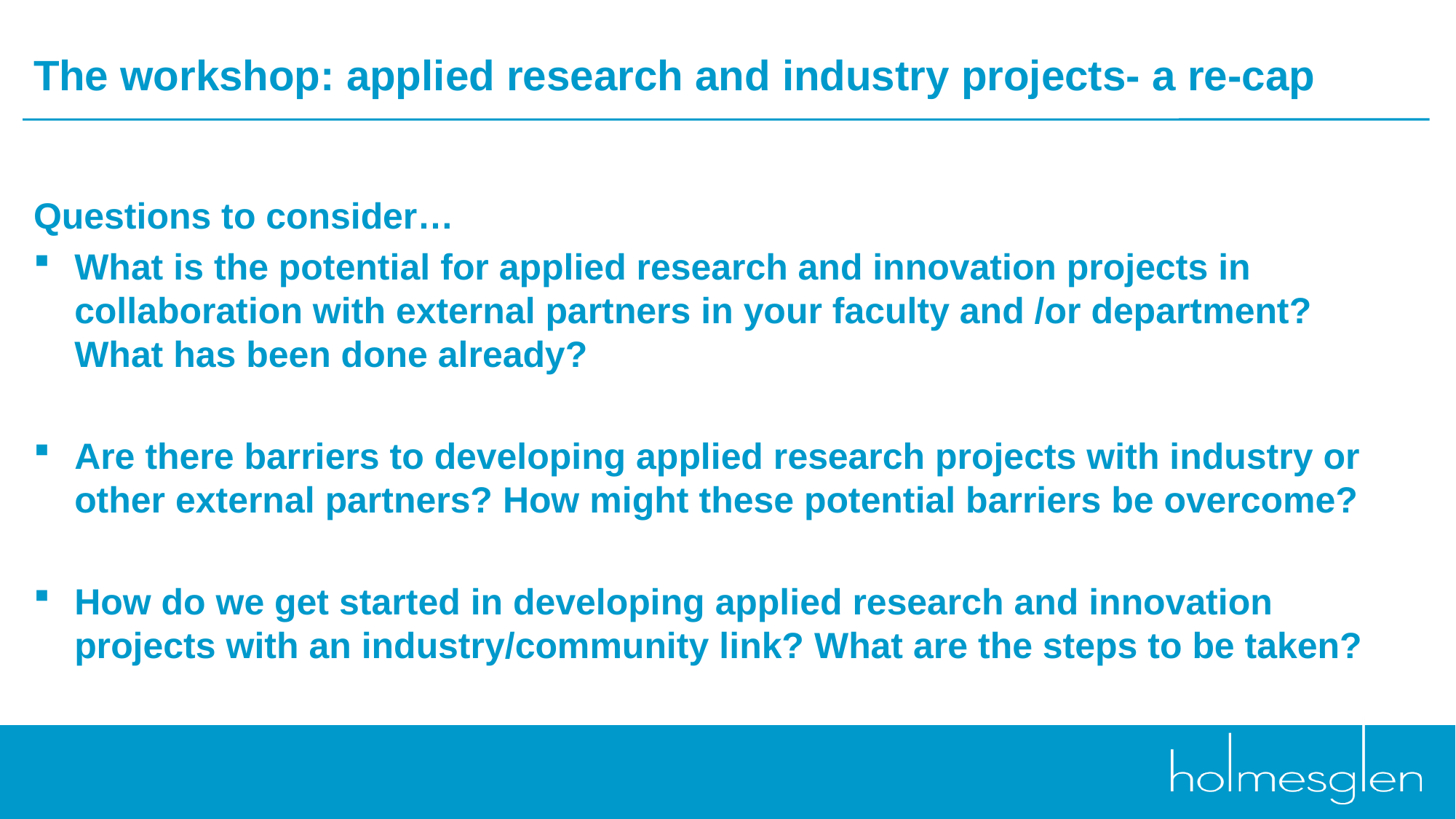

# The workshop: applied research and industry projects- a re-cap

Questions to consider…
What is the potential for applied research and innovation projects in collaboration with external partners in your faculty and /or department?  What has been done already?

Are there barriers to developing applied research projects with industry or other external partners? How might these potential barriers be overcome?

How do we get started in developing applied research and innovation projects with an industry/community link? What are the steps to be taken?